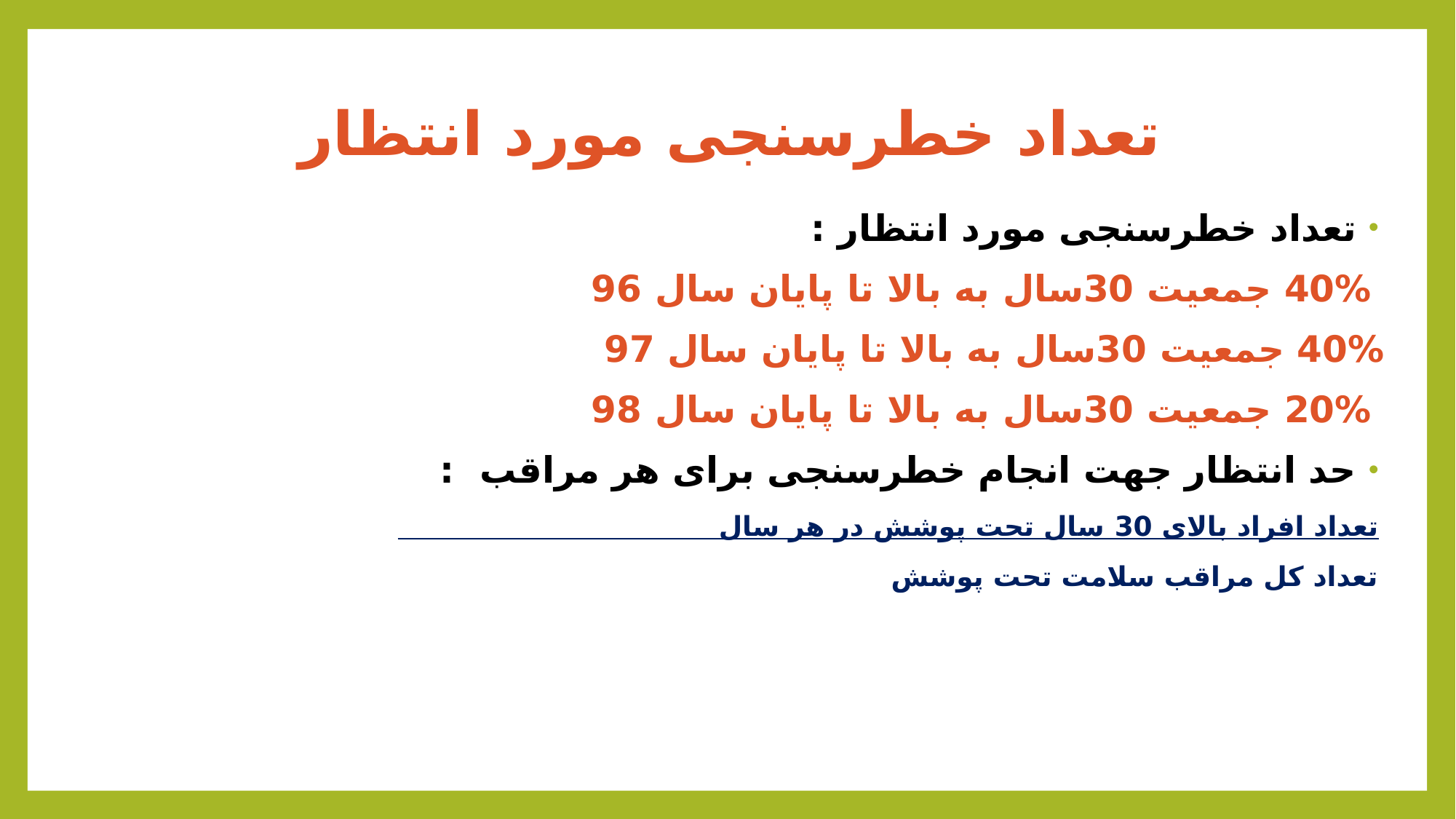

# تعداد خطرسنجی مورد انتظار

تعداد خطرسنجی مورد انتظار :
 40% جمعیت 30سال به بالا تا پایان سال 96
40% جمعیت 30سال به بالا تا پایان سال 97
 20% جمعیت 30سال به بالا تا پایان سال 98
حد انتظار جهت انجام خطرسنجی برای هر مراقب  :
تعداد افراد بالای 30 سال تحت پوشش در هر سال
تعداد کل مراقب سلامت تحت پوشش